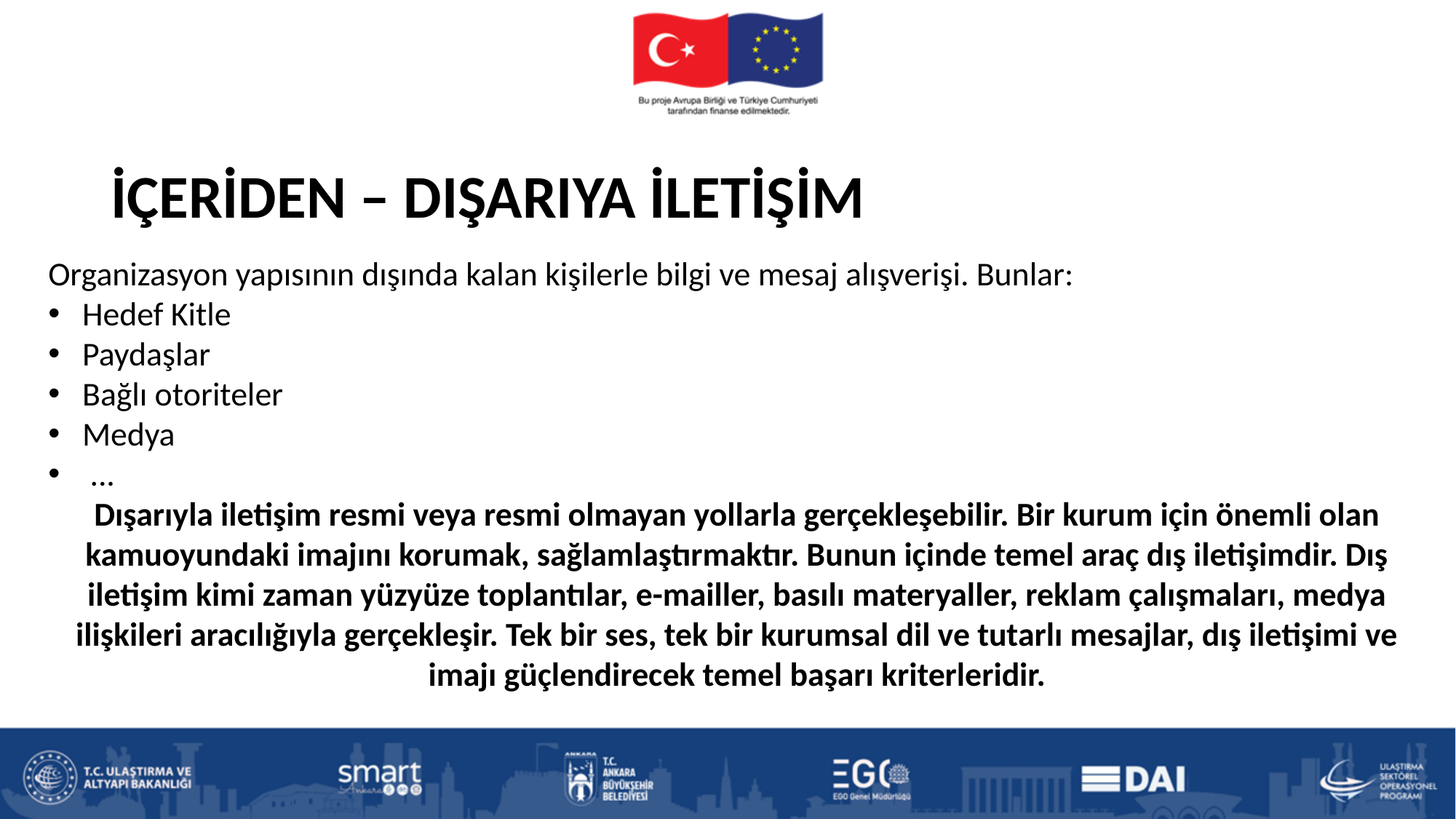

# İÇERİDEN – DIŞARIYA İLETİŞİM
Organizasyon yapısının dışında kalan kişilerle bilgi ve mesaj alışverişi. Bunlar:
Hedef Kitle
Paydaşlar
Bağlı otoriteler
Medya
 ...
Dışarıyla iletişim resmi veya resmi olmayan yollarla gerçekleşebilir. Bir kurum için önemli olan kamuoyundaki imajını korumak, sağlamlaştırmaktır. Bunun içinde temel araç dış iletişimdir. Dış iletişim kimi zaman yüzyüze toplantılar, e-mailler, basılı materyaller, reklam çalışmaları, medya ilişkileri aracılığıyla gerçekleşir. Tek bir ses, tek bir kurumsal dil ve tutarlı mesajlar, dış iletişimi ve imajı güçlendirecek temel başarı kriterleridir.